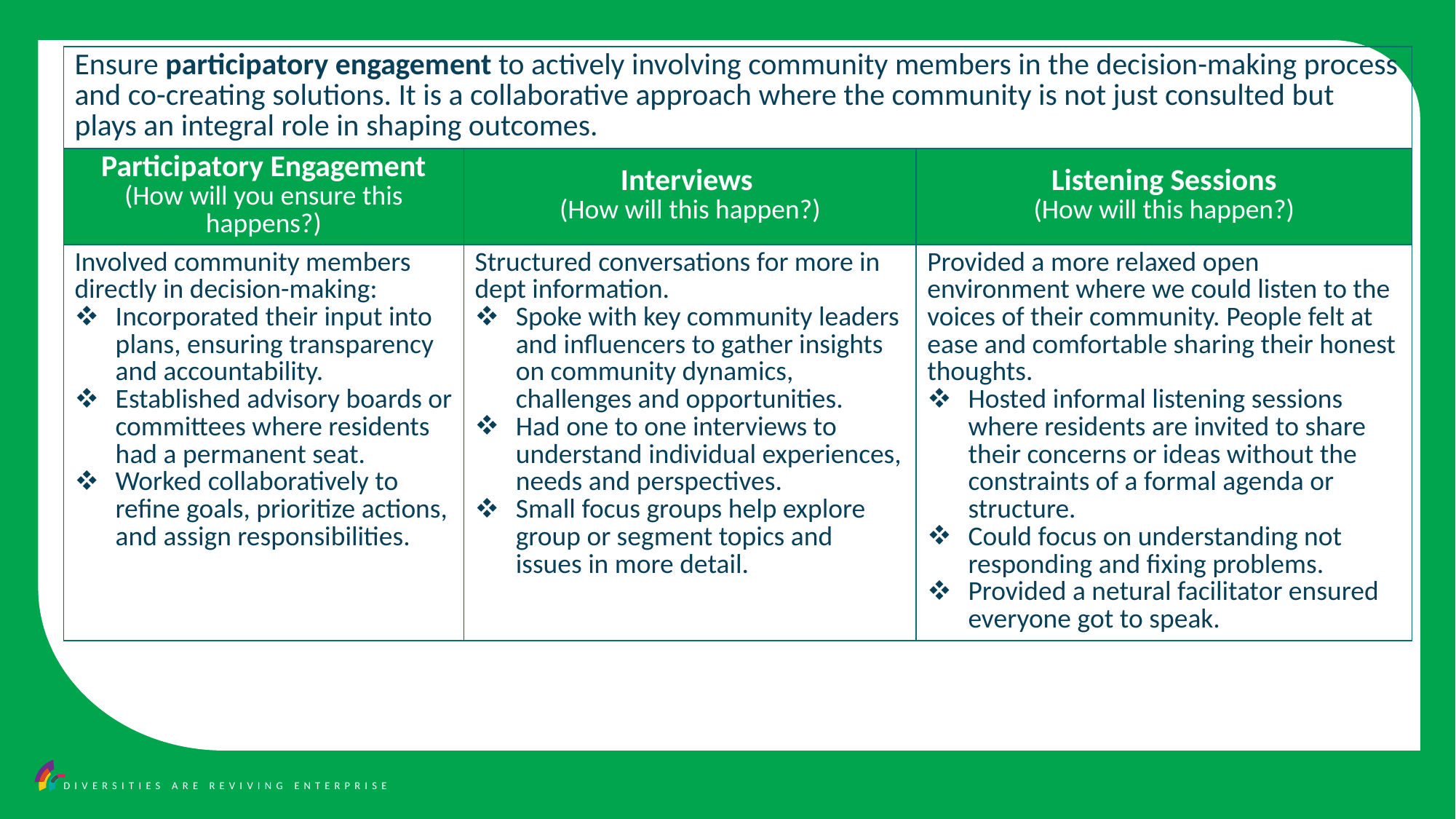

| Ensure participatory engagement to actively involving community members in the decision-making process and co-creating solutions. It is a collaborative approach where the community is not just consulted but plays an integral role in shaping outcomes. |  |  |
| --- | --- | --- |
| Participatory Engagement (How will you ensure this happens?) | Interviews (How will this happen?) | Listening Sessions (How will this happen?) |
| Involved community members directly in decision-making: Incorporated their input into plans, ensuring transparency and accountability. Established advisory boards or committees where residents had a permanent seat. Worked collaboratively to refine goals, prioritize actions, and assign responsibilities. | Structured conversations for more in dept information. Spoke with key community leaders and influencers to gather insights on community dynamics, challenges and opportunities. Had one to one interviews to understand individual experiences, needs and perspectives. Small focus groups help explore group or segment topics and issues in more detail. | Provided a more relaxed open environment where we could listen to the voices of their community. People felt at ease and comfortable sharing their honest thoughts. Hosted informal listening sessions where residents are invited to share their concerns or ideas without the constraints of a formal agenda or structure. Could focus on understanding not responding and fixing problems. Provided a netural facilitator ensured everyone got to speak. |